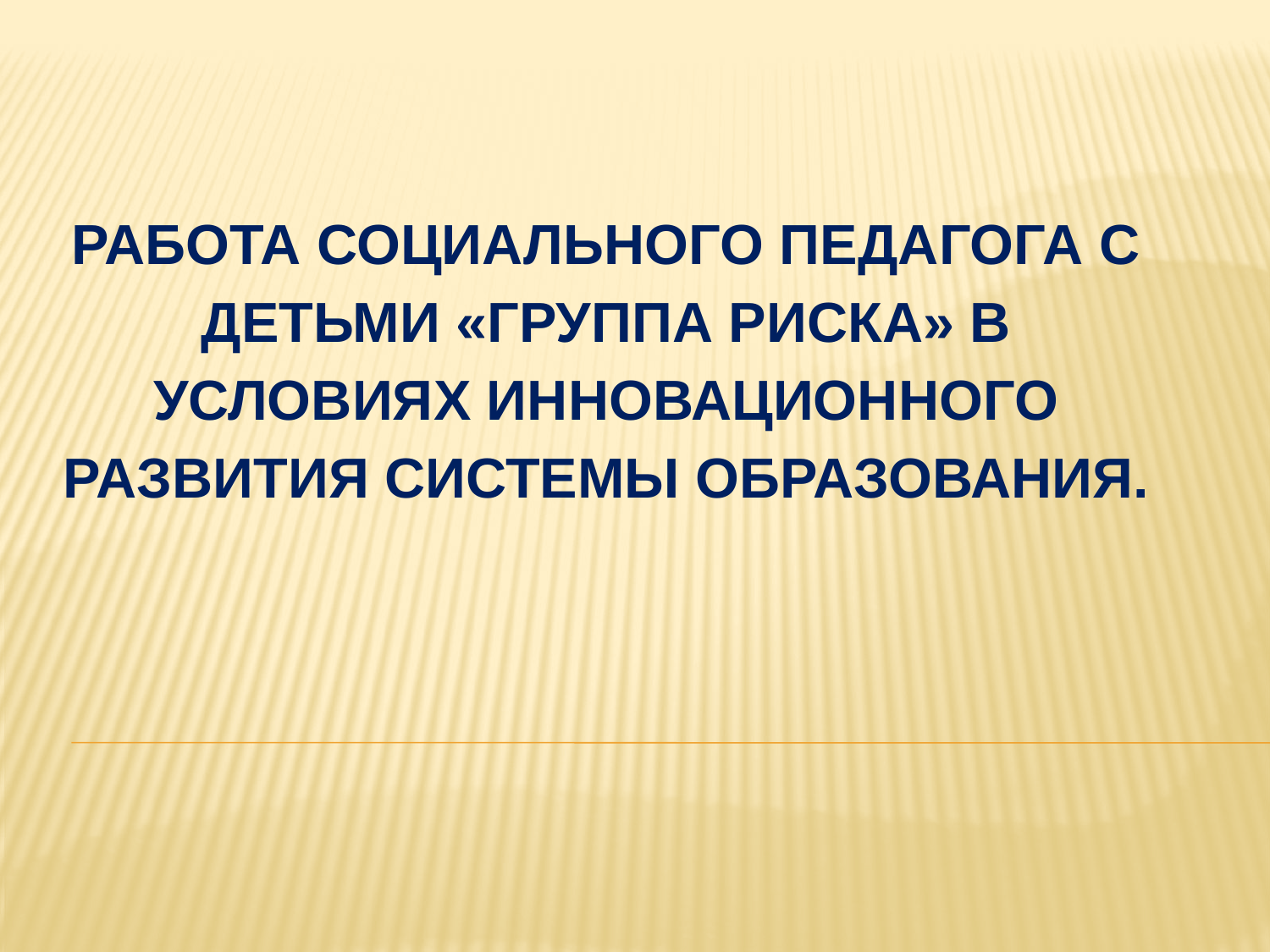

# Работа социального педагога с детьми «группа риска» в условиях инновационного развития системы образования.